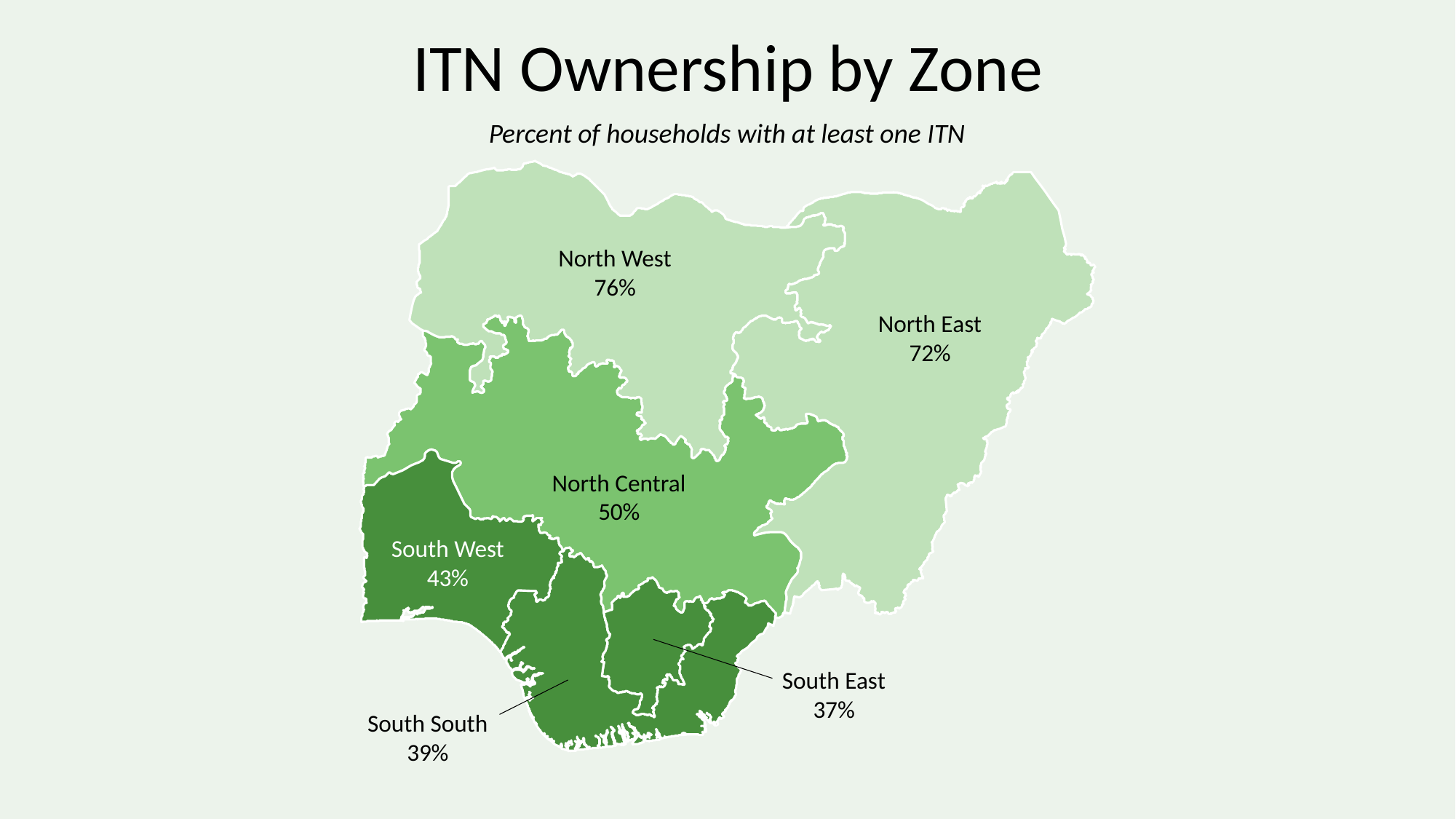

# ITN Ownership by Zone
Percent of households with at least one ITN

North West
76%

North East
72%

North Central
50%

South West
43%

South East
37%

South South
39%